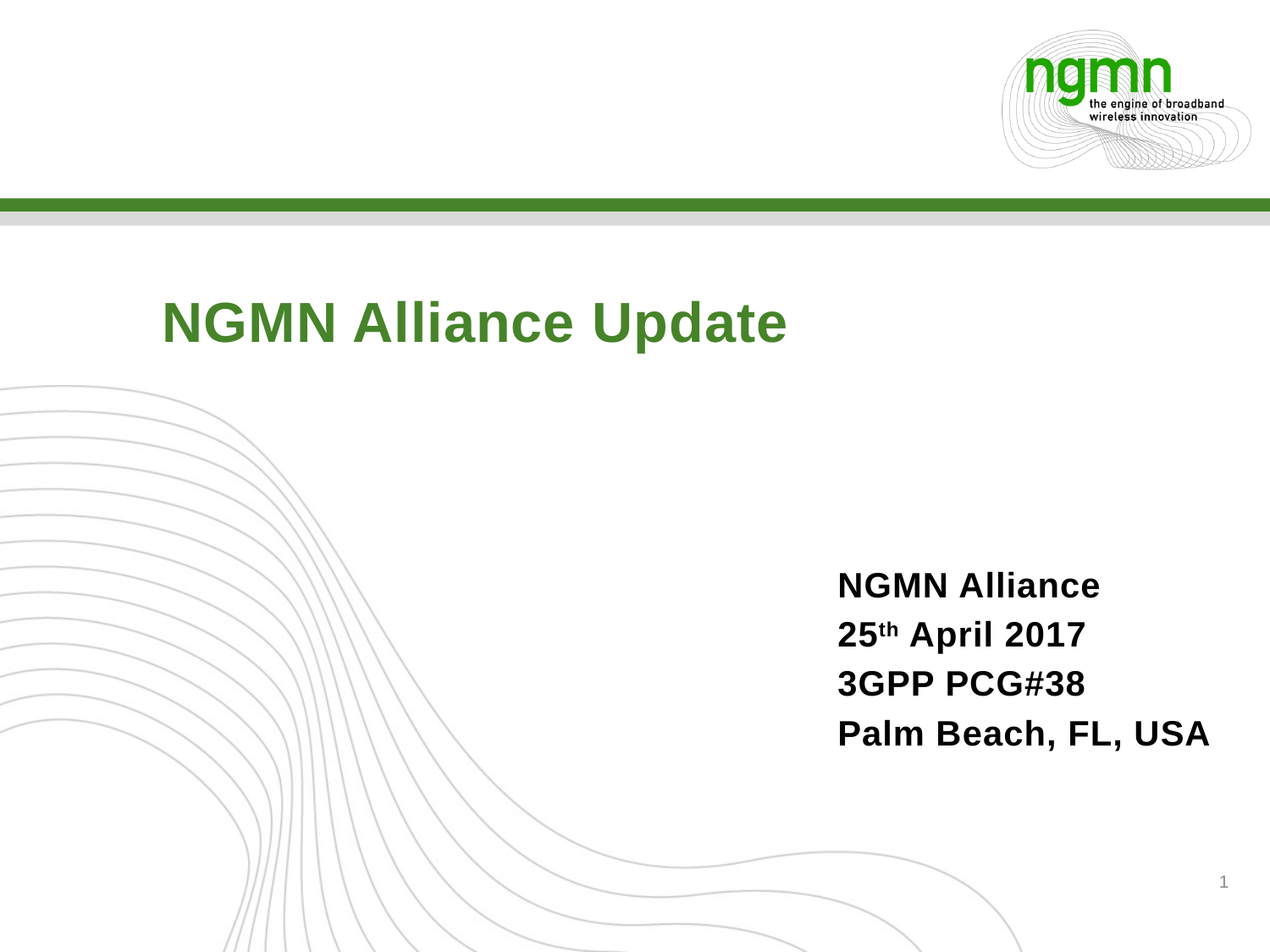

# NGMN Alliance Update

NGMN Alliance
25th April 2017
3GPP PCG#38
Palm Beach, FL, USA
1